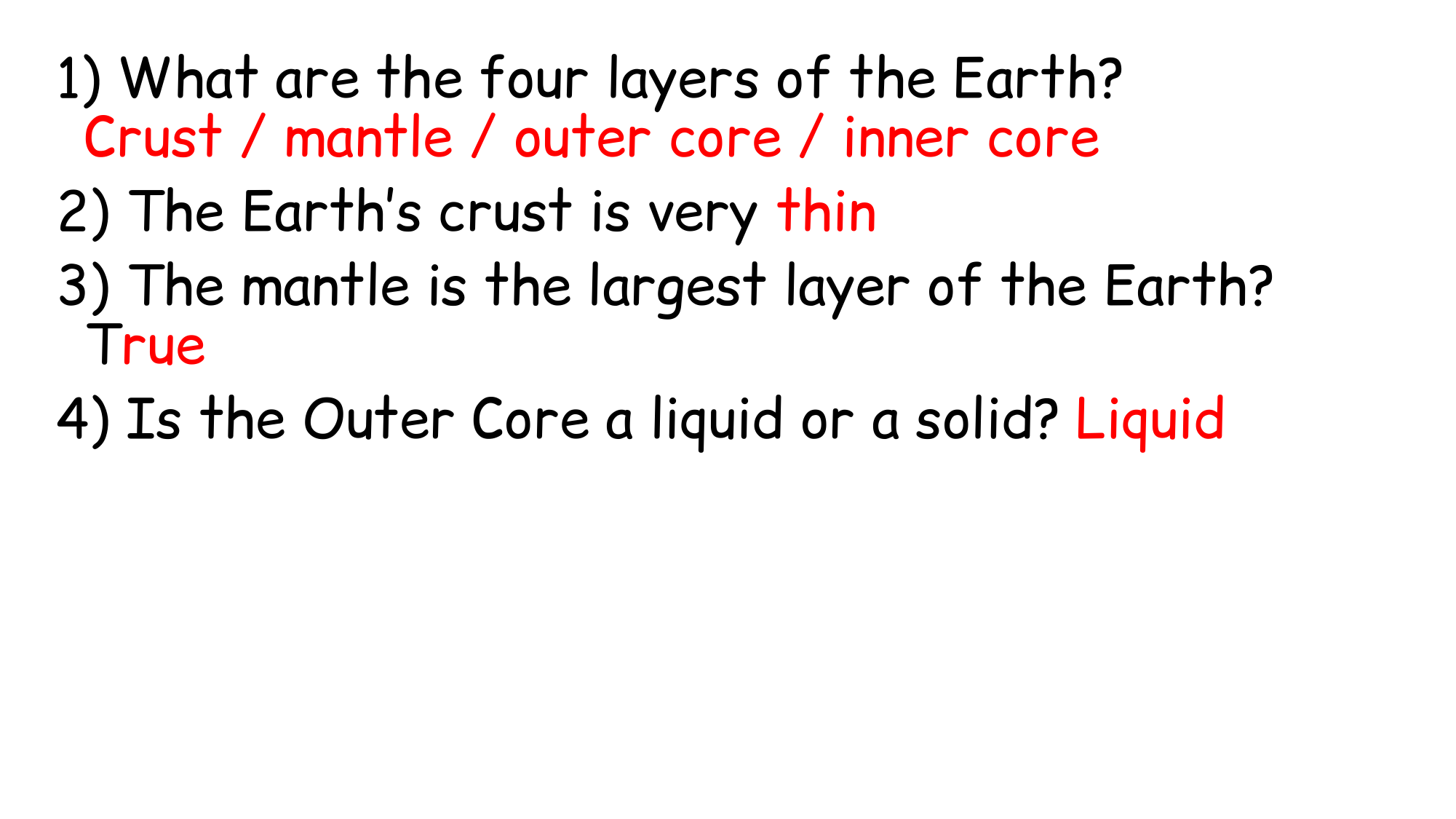

1) What are the four layers of the Earth? Crust / mantle / outer core / inner core
2) The Earth’s crust is very thin
3) The mantle is the largest layer of the Earth? True
4) Is the Outer Core a liquid or a solid? Liquid